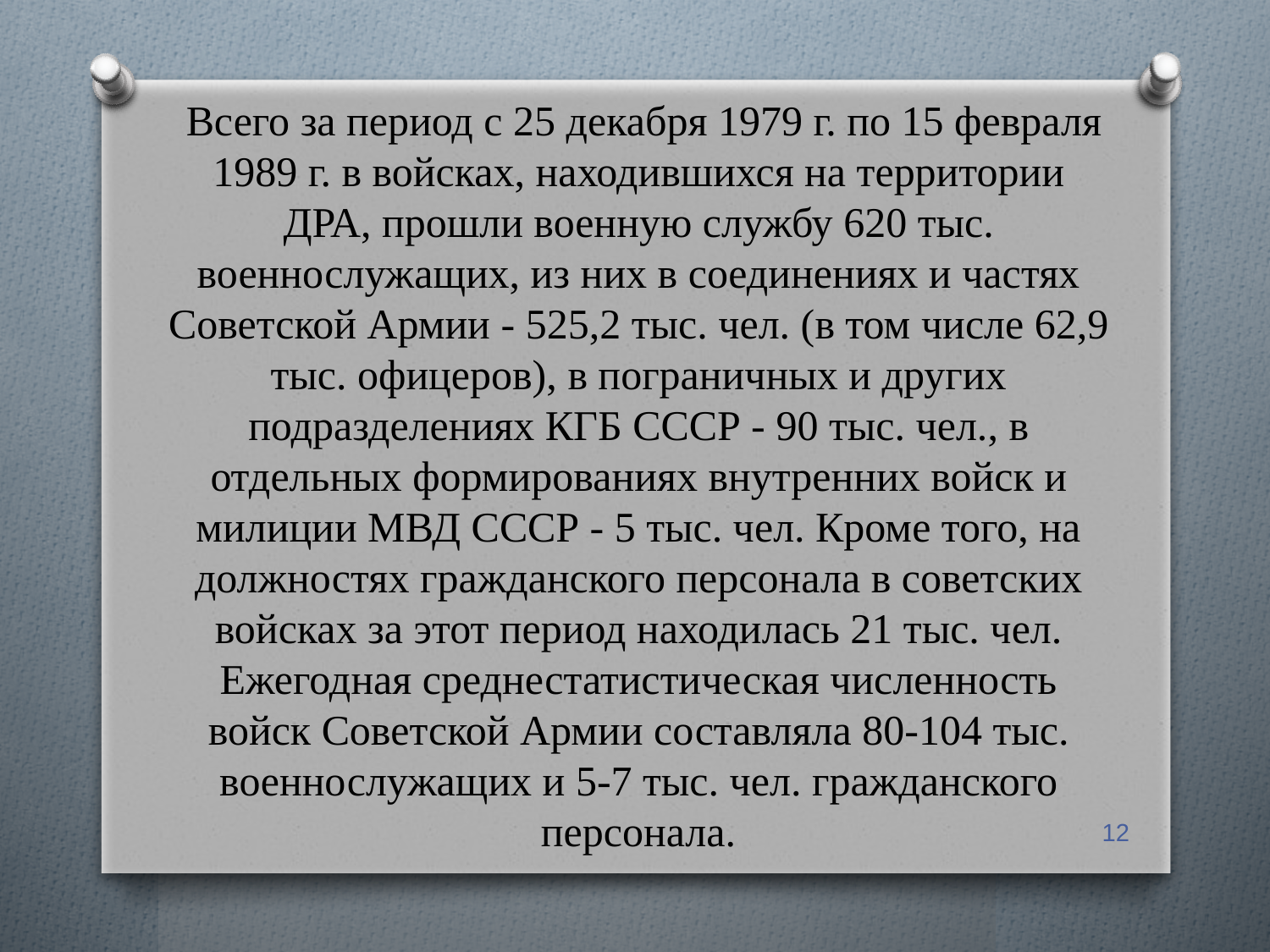

# Всего за период с 25 декабря 1979 г. по 15 февраля 1989 г. в войсках, находившихся на территории ДРА, прошли военную службу 620 тыс. военнослужащих, из них в соединениях и частях Советской Армии - 525,2 тыс. чел. (в том числе 62,9 тыс. офицеров), в пограничных и других подразделениях КГБ СССР - 90 тыс. чел., в отдельных формированиях внутренних войск и милиции МВД СССР - 5 тыс. чел. Кроме того, на должностях гражданского персонала в советских войсках за этот период находилась 21 тыс. чел. Ежегодная среднестатистическая численность войск Советской Армии составляла 80-104 тыс. военнослужащих и 5-7 тыс. чел. гражданского персонала.
12